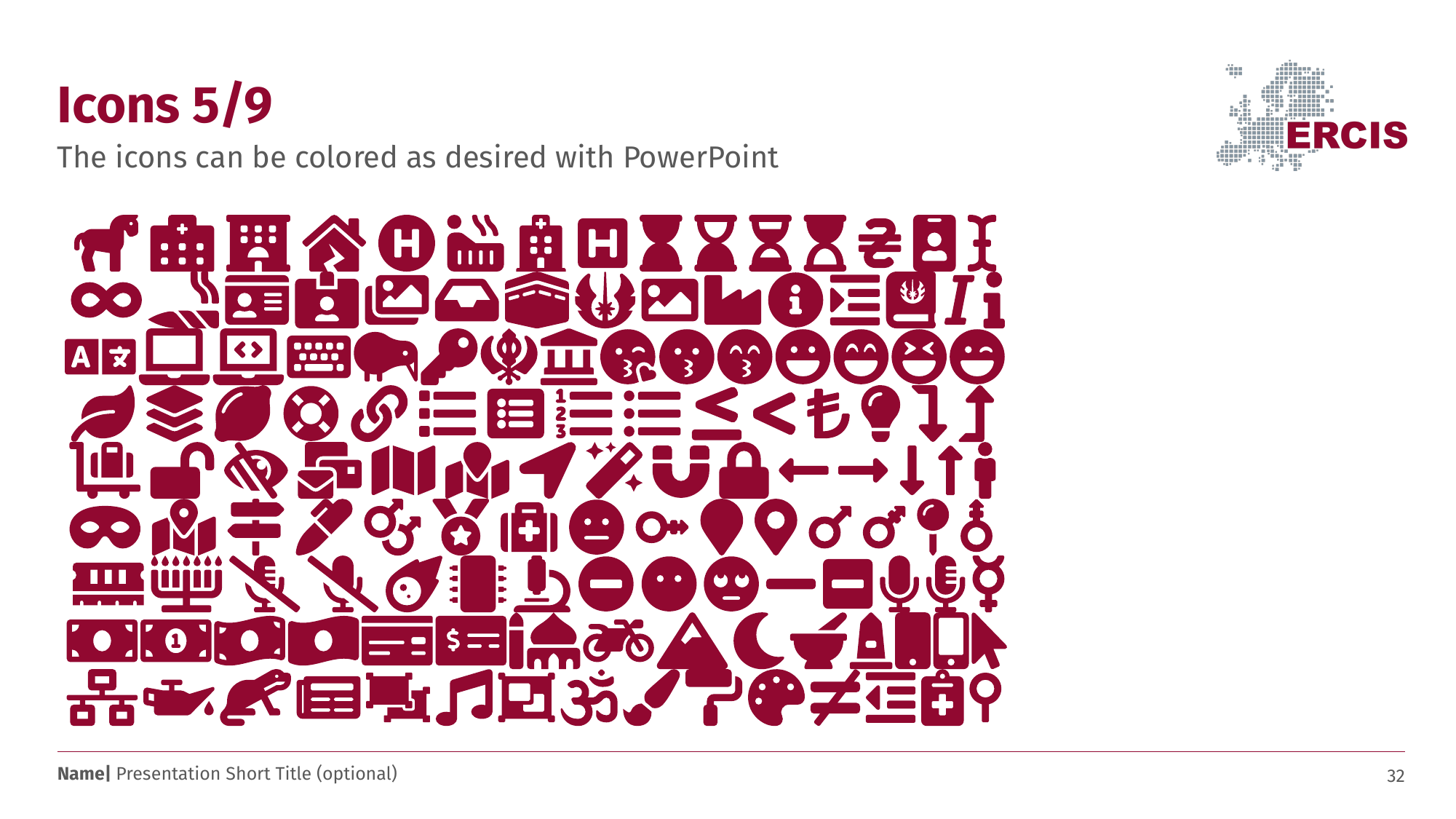

# Icons 5/9
The icons can be colored as desired with PowerPoint

32